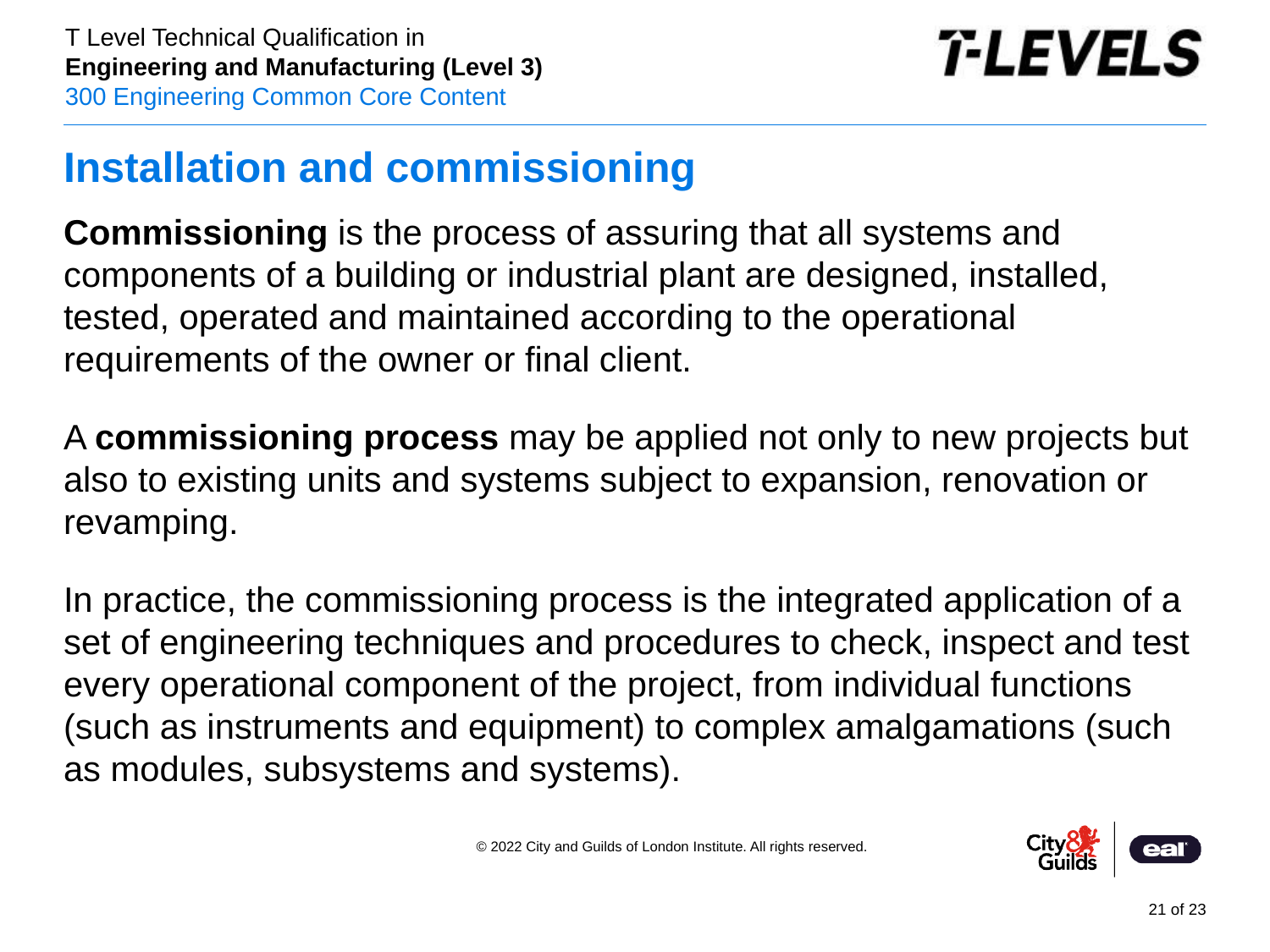

# Installation and commissioning
Commissioning is the process of assuring that all systems and components of a building or industrial plant are designed, installed, tested, operated and maintained according to the operational requirements of the owner or final client.
A commissioning process may be applied not only to new projects but also to existing units and systems subject to expansion, renovation or revamping.
In practice, the commissioning process is the integrated application of a set of engineering techniques and procedures to check, inspect and test every operational component of the project, from individual functions (such as instruments and equipment) to complex amalgamations (such as modules, subsystems and systems).